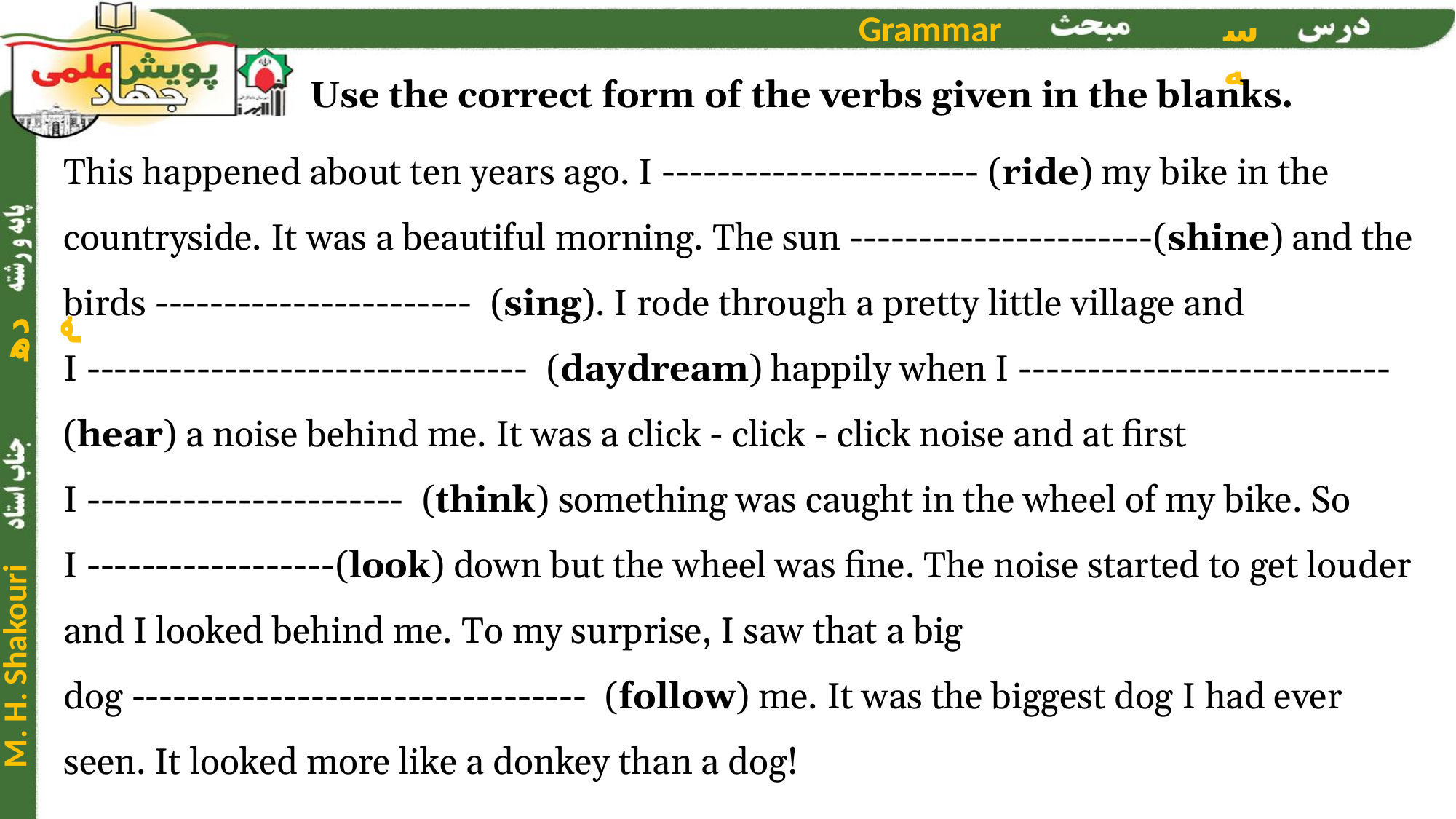

Use the correct form of the verbs given in the blanks.
This happened about ten years ago. I ----------------------- (ride) my bike in the countryside. It was a beautiful morning. The sun ----------------------(shine) and the birds -----------------------  (sing). I rode through a pretty little village and I --------------------------------  (daydream) happily when I ---------------------------  (hear) a noise behind me. It was a click - click - click noise and at first I -----------------------  (think) something was caught in the wheel of my bike. So I ------------------(look) down but the wheel was fine. The noise started to get louder and I looked behind me. To my surprise, I saw that a big dog ---------------------------------  (follow) me. It was the biggest dog I had ever seen. It looked more like a donkey than a dog!